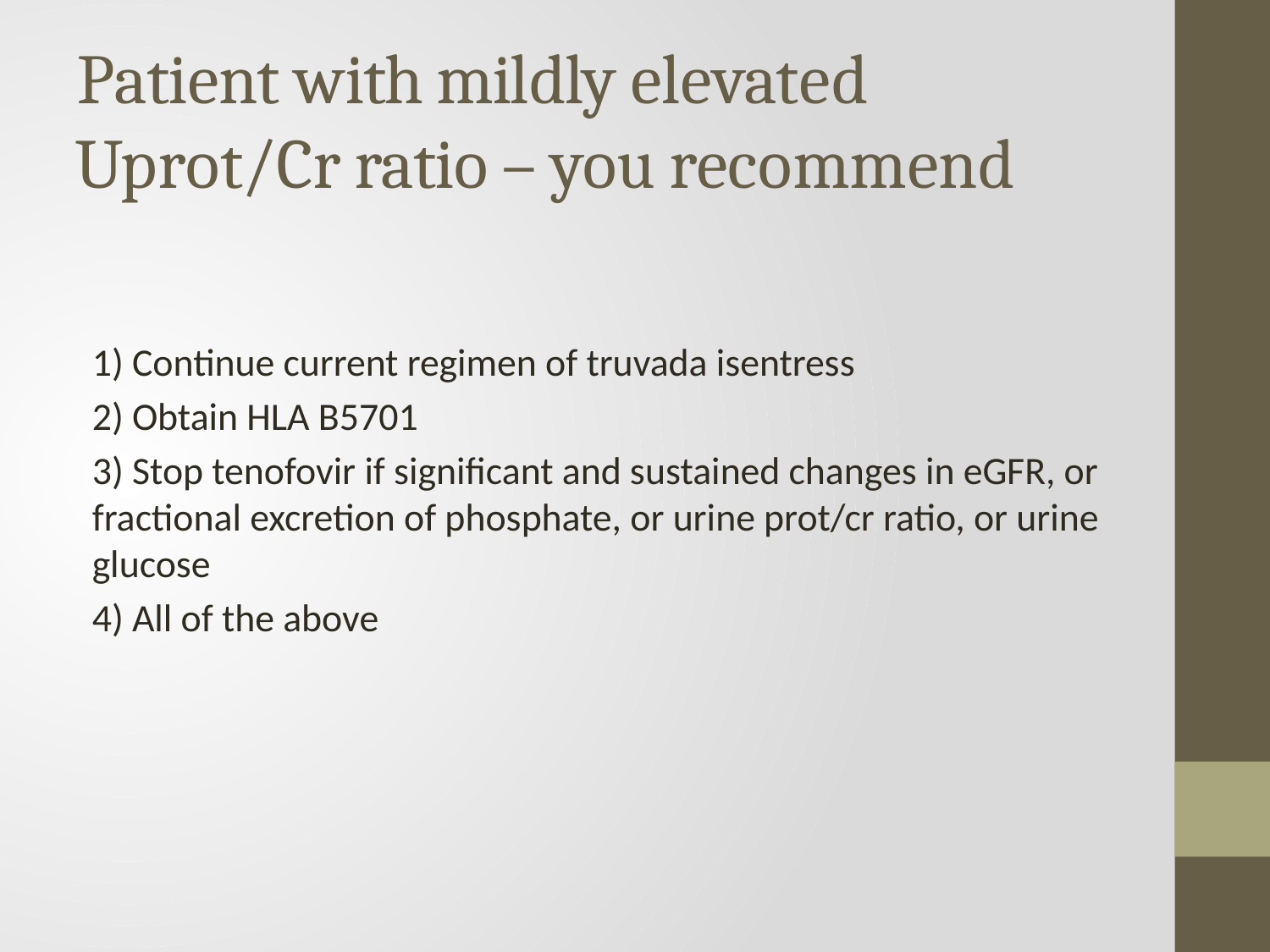

# Patient with mildly elevated Uprot/Cr ratio – you recommend

1) Continue current regimen of truvada isentress
2) Obtain HLA B5701
3) Stop tenofovir if significant and sustained changes in eGFR, or fractional excretion of phosphate, or urine prot/cr ratio, or urine glucose
4) All of the above